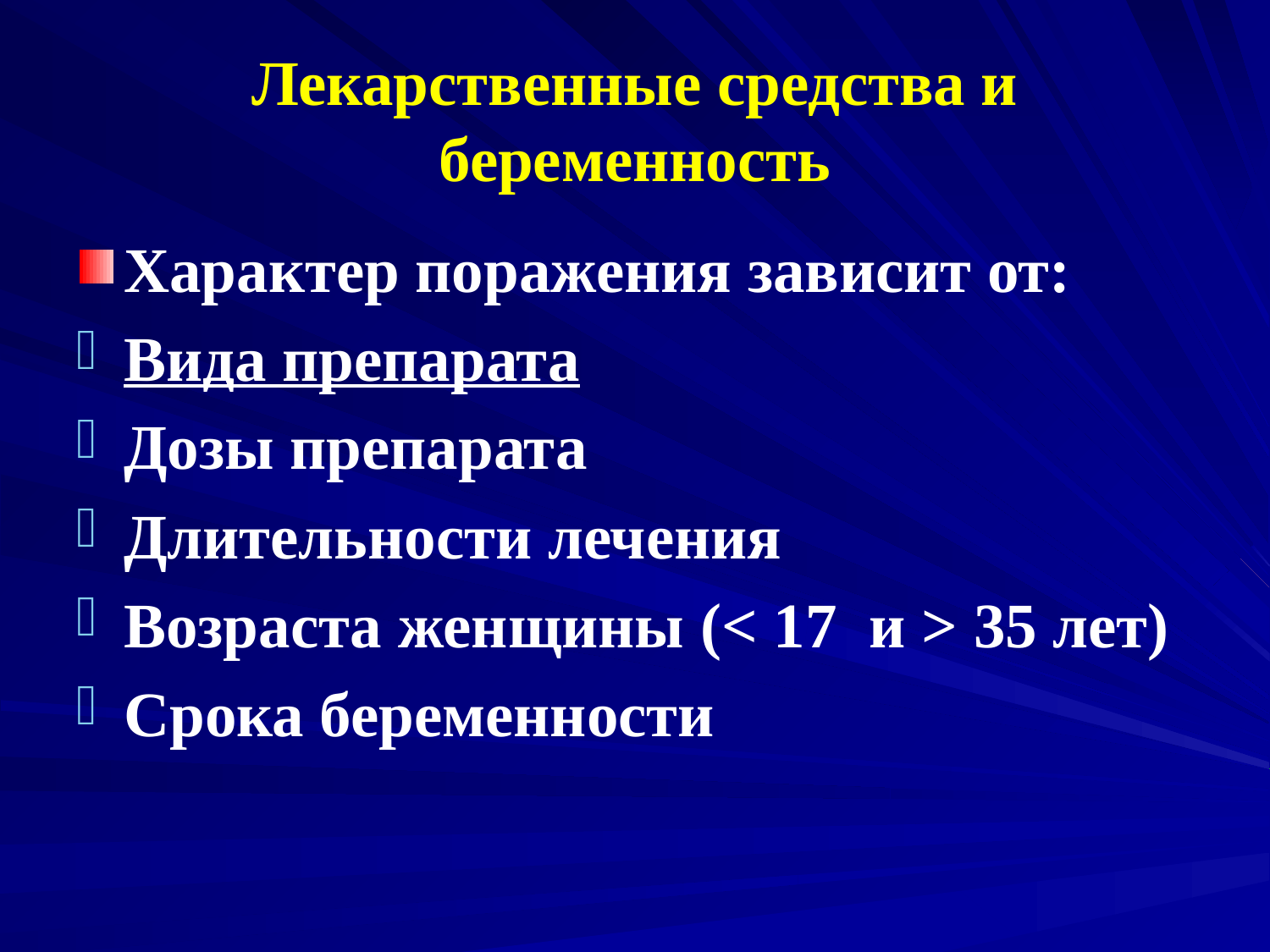

# Лекарственные средства и беременность
Характер поражения зависит от:
Вида препарата
Дозы препарата
Длительности лечения
Возраста женщины (< 17  и > 35 лет)
Срока беременности